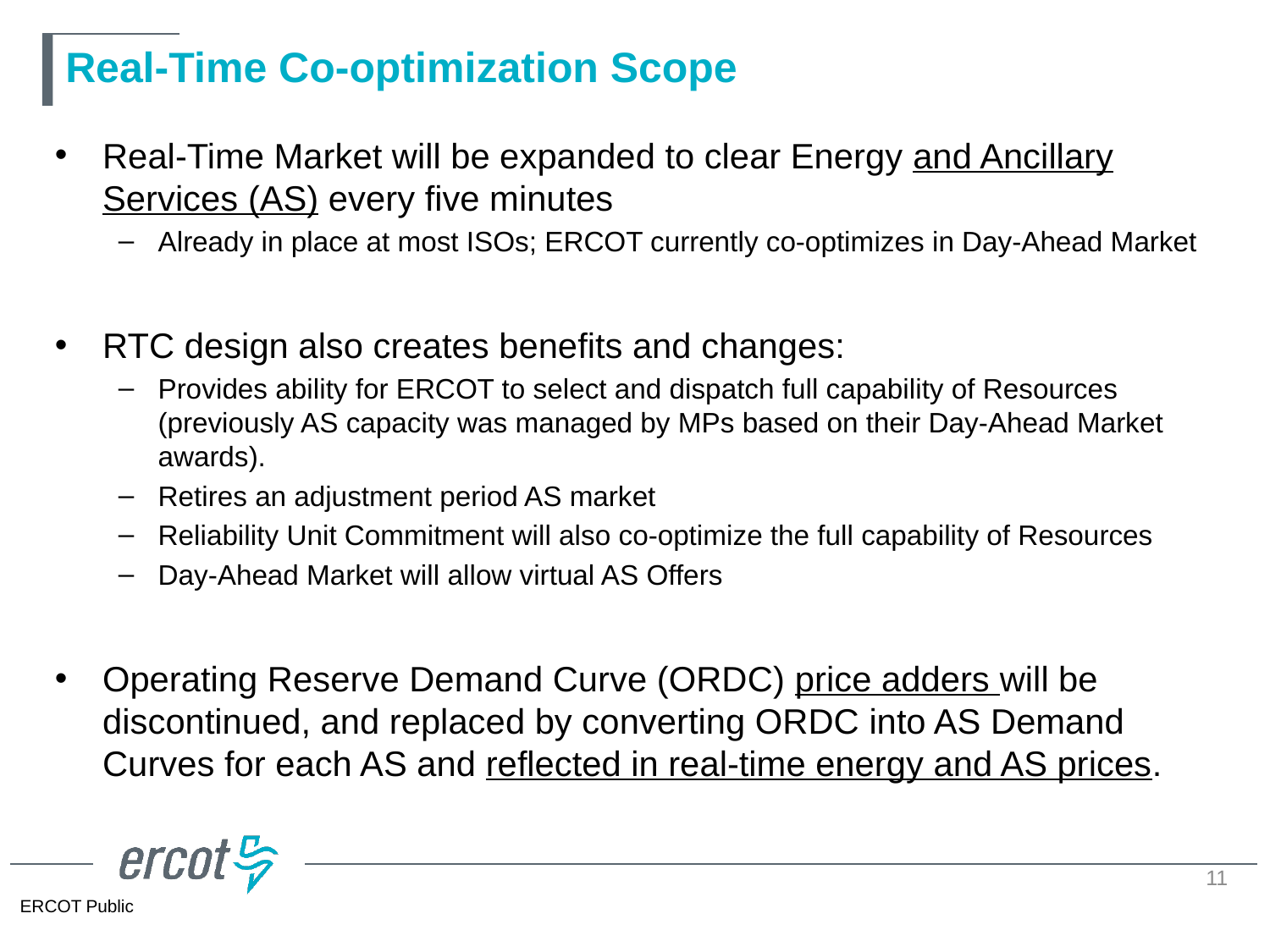

# Real-Time Co-optimization Scope
Real-Time Market will be expanded to clear Energy and Ancillary Services (AS) every five minutes
Already in place at most ISOs; ERCOT currently co-optimizes in Day-Ahead Market

RTC design also creates benefits and changes:
Provides ability for ERCOT to select and dispatch full capability of Resources (previously AS capacity was managed by MPs based on their Day-Ahead Market awards).
Retires an adjustment period AS market
Reliability Unit Commitment will also co-optimize the full capability of Resources
Day-Ahead Market will allow virtual AS Offers

Operating Reserve Demand Curve (ORDC) price adders will be discontinued, and replaced by converting ORDC into AS Demand Curves for each AS and reflected in real-time energy and AS prices.
11